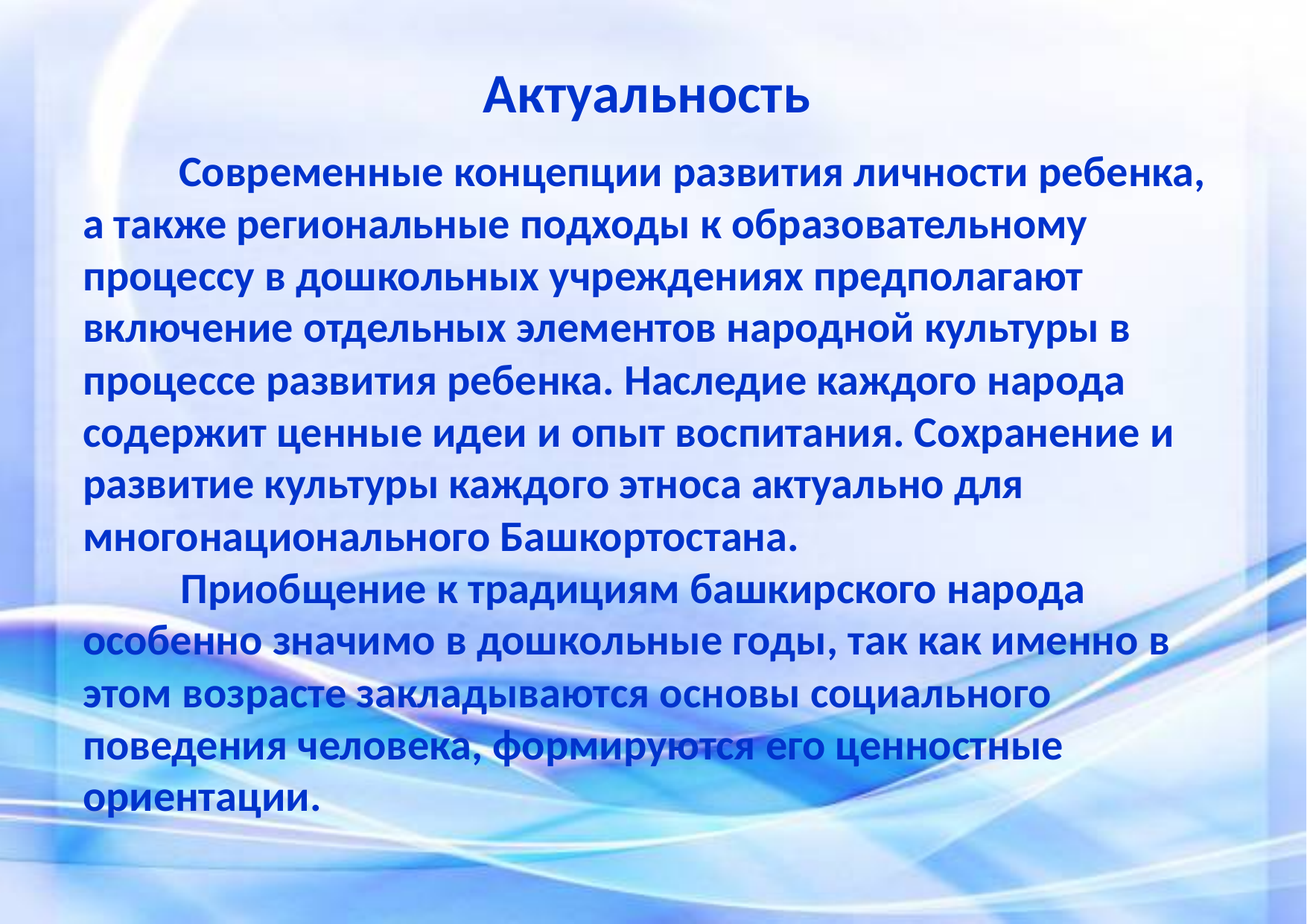

Актуальность

 Современные концепции развития личности ребенка, а также региональные подходы к образовательному процессу в дошкольных учреждениях предполагают включение отдельных элементов народной культуры в процессе развития ребенка. Наследие каждого народа содержит ценные идеи и опыт воспитания. Сохранение и развитие культуры каждого этноса актуально для многонационального Башкортостана.
 Приобщение к традициям башкирского народа особенно значимо в дошкольные годы, так как именно в этом возрасте закладываются основы социального поведения человека, формируются его ценностные ориентации.